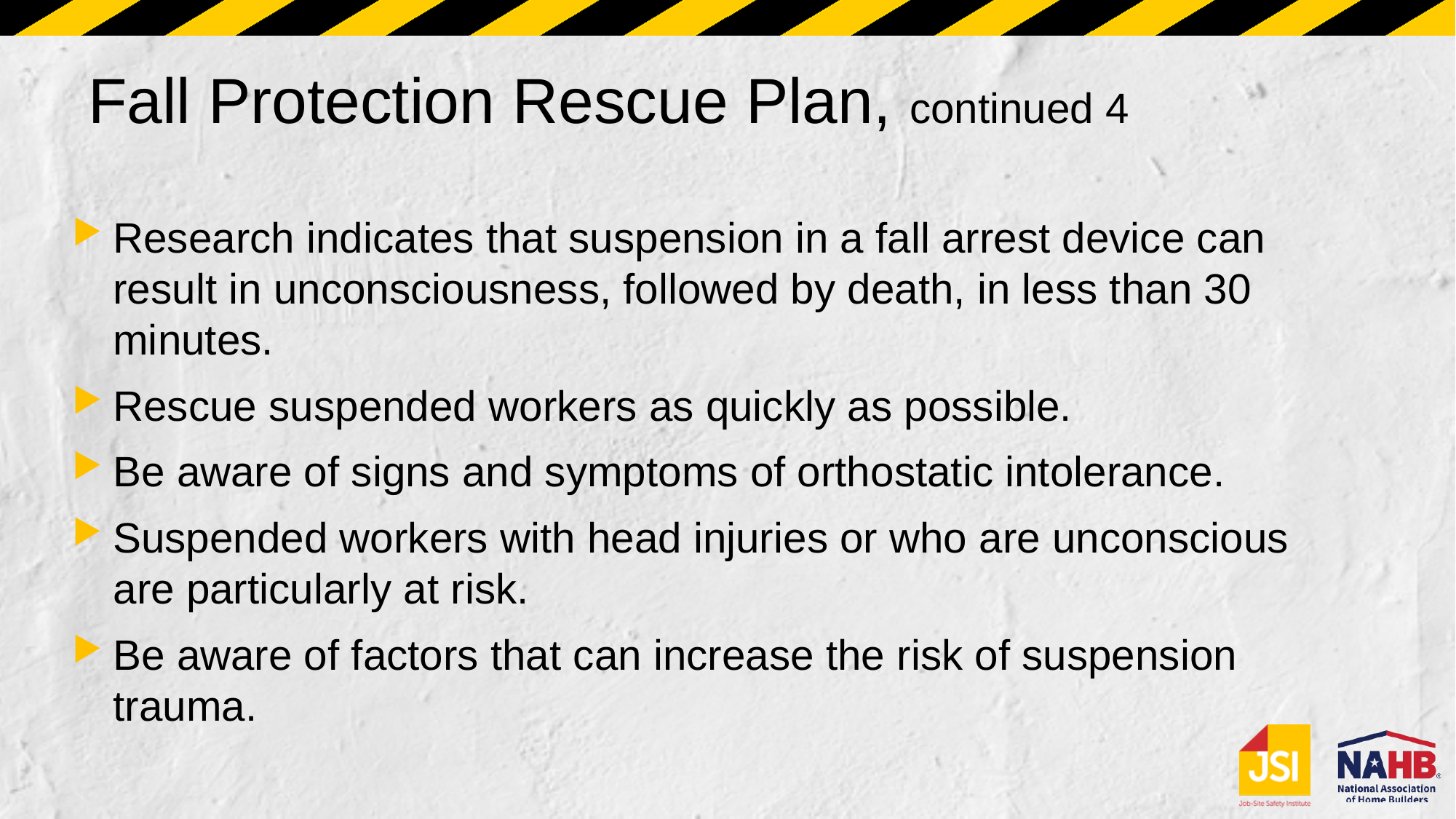

# Fall Protection Rescue Plan, continued 4
Research indicates that suspension in a fall arrest device can result in unconsciousness, followed by death, in less than 30 minutes.
Rescue suspended workers as quickly as possible.
Be aware of signs and symptoms of orthostatic intolerance.
Suspended workers with head injuries or who are unconscious are particularly at risk.
Be aware of factors that can increase the risk of suspension trauma.